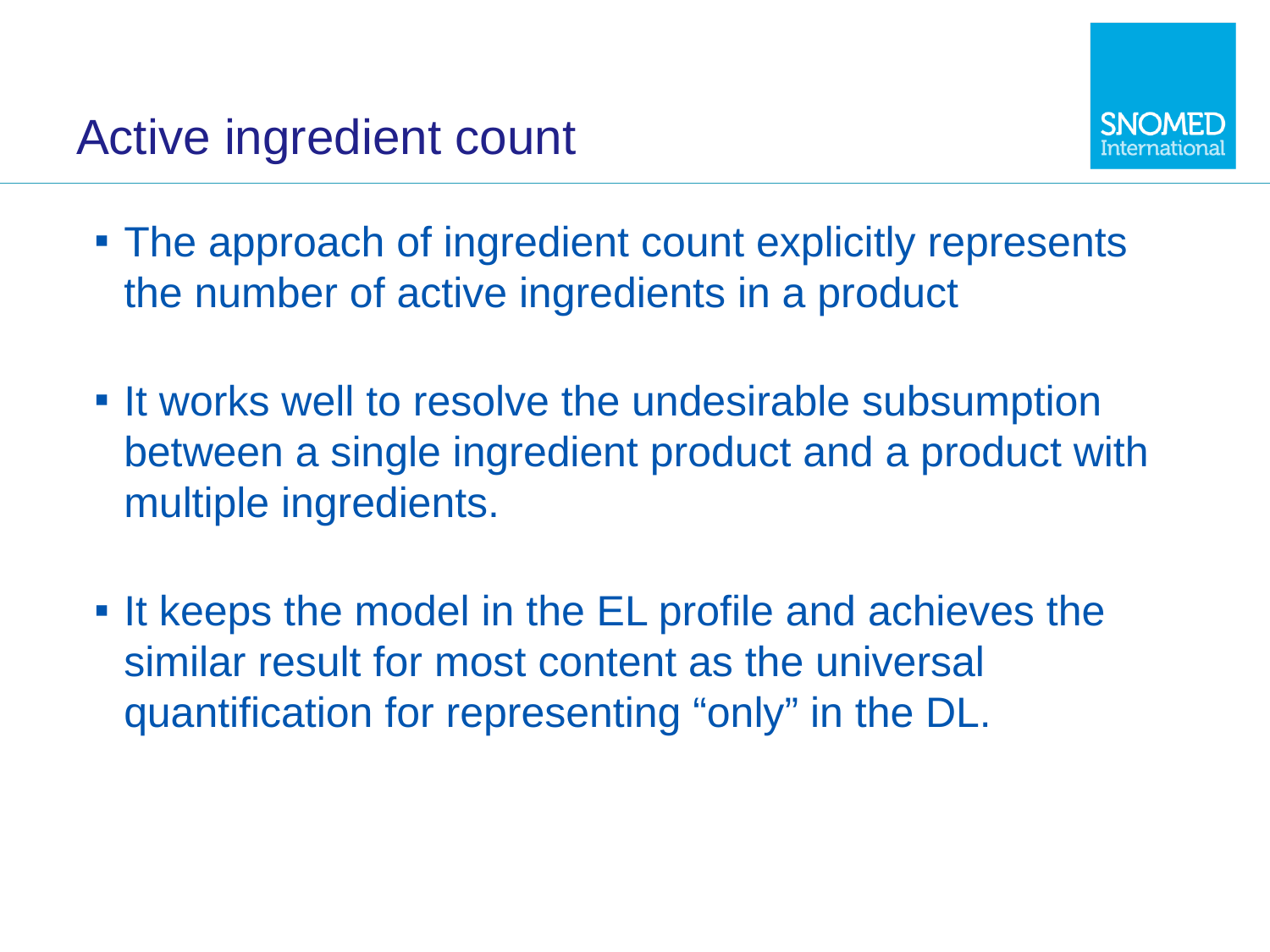

# Active ingredient count
The approach of ingredient count explicitly represents the number of active ingredients in a product

It works well to resolve the undesirable subsumption between a single ingredient product and a product with multiple ingredients.

It keeps the model in the EL profile and achieves the similar result for most content as the universal quantification for representing “only” in the DL.